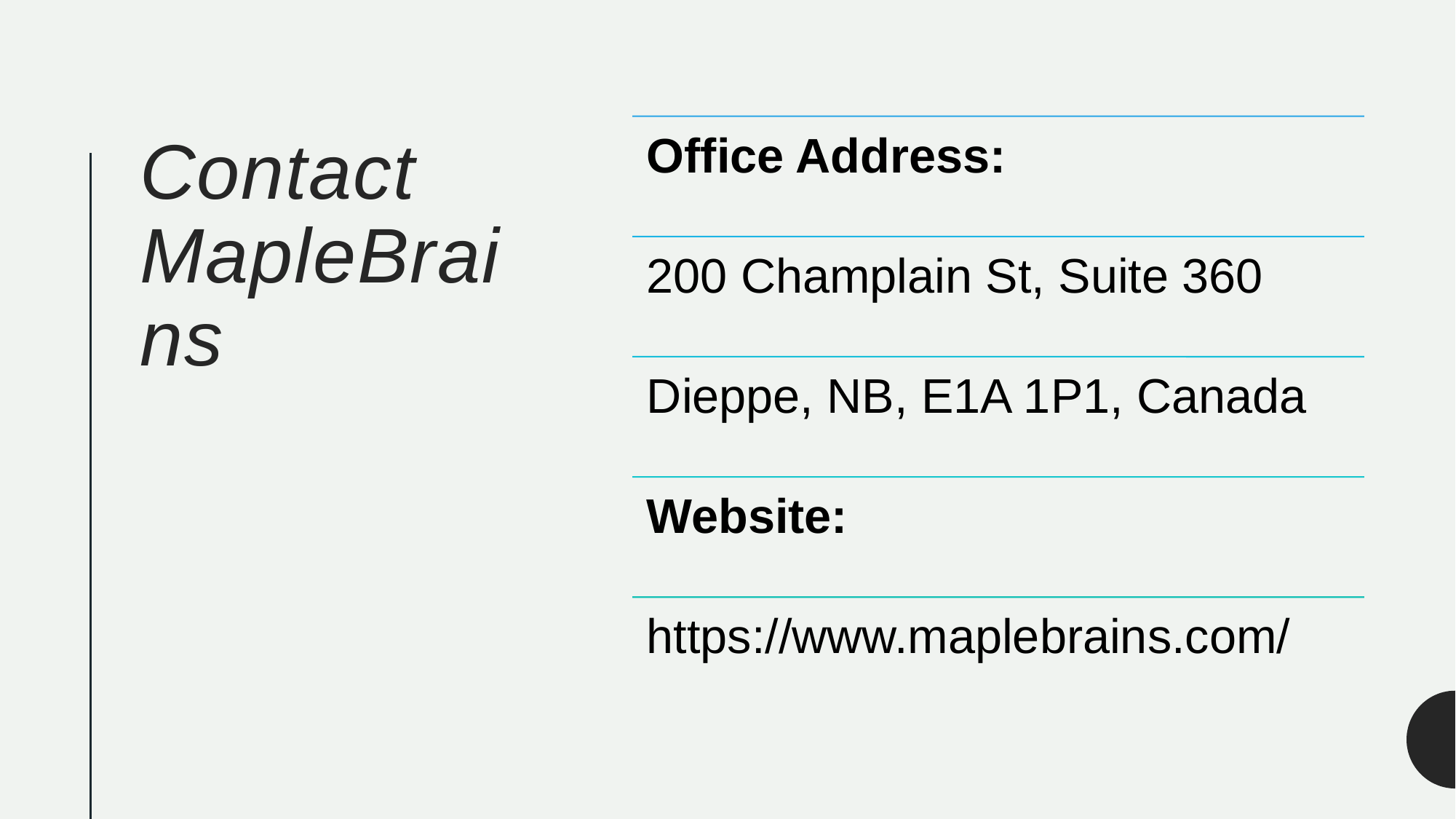

Office Address:
200 Champlain St, Suite 360
Dieppe, NB, E1A 1P1, Canada
Website:
https://www.maplebrains.com/
# Contact MapleBrains